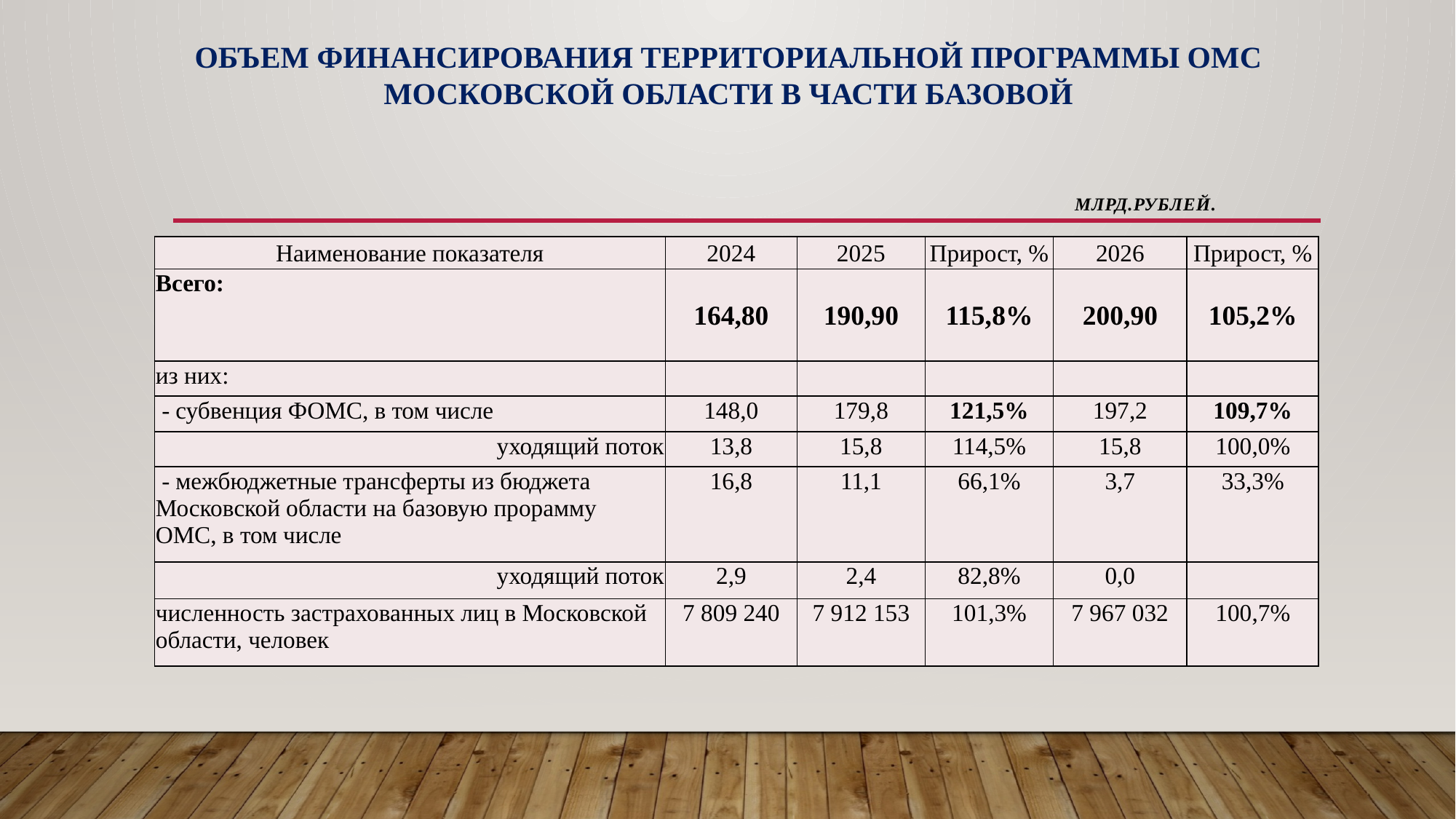

ОБЪЕМ ФИНАНСИРОВАНИЯ ТЕРРИТОРИАЛЬНОЙ ПРОГРАММЫ омс Московской области в части базовой
МЛРД.РУБЛЕЙ.
| Наименование показателя | 2024 | 2025 | Прирост, % | 2026 | Прирост, % |
| --- | --- | --- | --- | --- | --- |
| Всего: | 164,80 | 190,90 | 115,8% | 200,90 | 105,2% |
| из них: |  |  |  |  |  |
| - субвенция ФОМС, в том числе | 148,0 | 179,8 | 121,5% | 197,2 | 109,7% |
| уходящий поток | 13,8 | 15,8 | 114,5% | 15,8 | 100,0% |
| - межбюджетные трансферты из бюджета Московской области на базовую прорамму ОМС, в том числе | 16,8 | 11,1 | 66,1% | 3,7 | 33,3% |
| уходящий поток | 2,9 | 2,4 | 82,8% | 0,0 |  |
| численность застрахованных лиц в Московской области, человек | 7 809 240 | 7 912 153 | 101,3% | 7 967 032 | 100,7% |